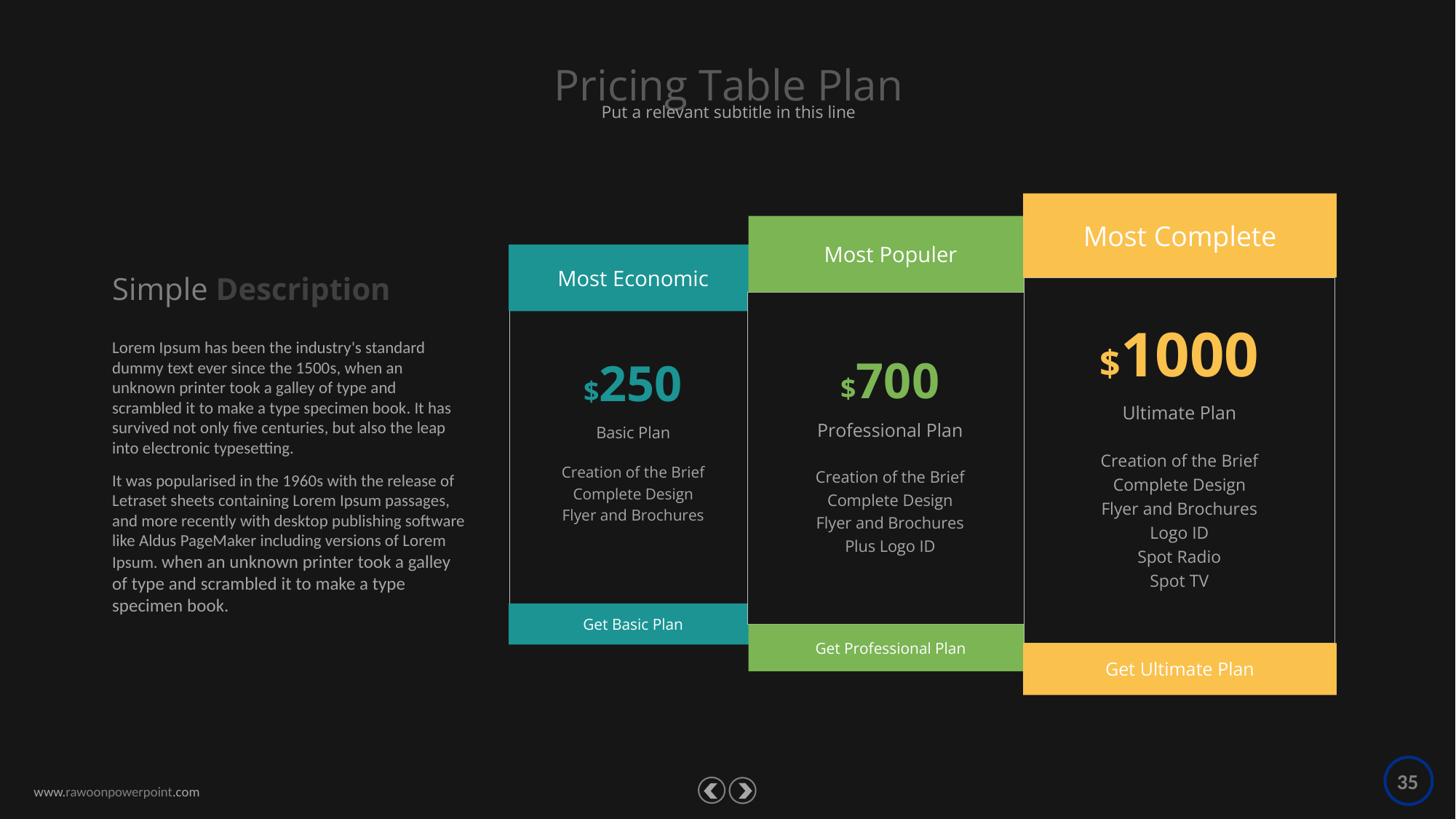

Pricing Table Plan
Put a relevant subtitle in this line
Most Complete
$1000

Ultimate Plan

Creation of the Brief
Complete Design
Flyer and Brochures
Logo ID
Spot Radio
Spot TV
Get Ultimate Plan
Most Populer
$700

Professional Plan

Creation of the Brief
Complete Design
Flyer and Brochures
Plus Logo ID
Get Professional Plan
Most Economic
$250

Basic Plan

Creation of the Brief
Complete Design
Flyer and Brochures
Get Basic Plan
Simple Description
Lorem Ipsum has been the industry's standard dummy text ever since the 1500s, when an unknown printer took a galley of type and scrambled it to make a type specimen book. It has survived not only five centuries, but also the leap into electronic typesetting.
It was popularised in the 1960s with the release of Letraset sheets containing Lorem Ipsum passages, and more recently with desktop publishing software like Aldus PageMaker including versions of Lorem Ipsum. when an unknown printer took a galley of type and scrambled it to make a type specimen book.
35